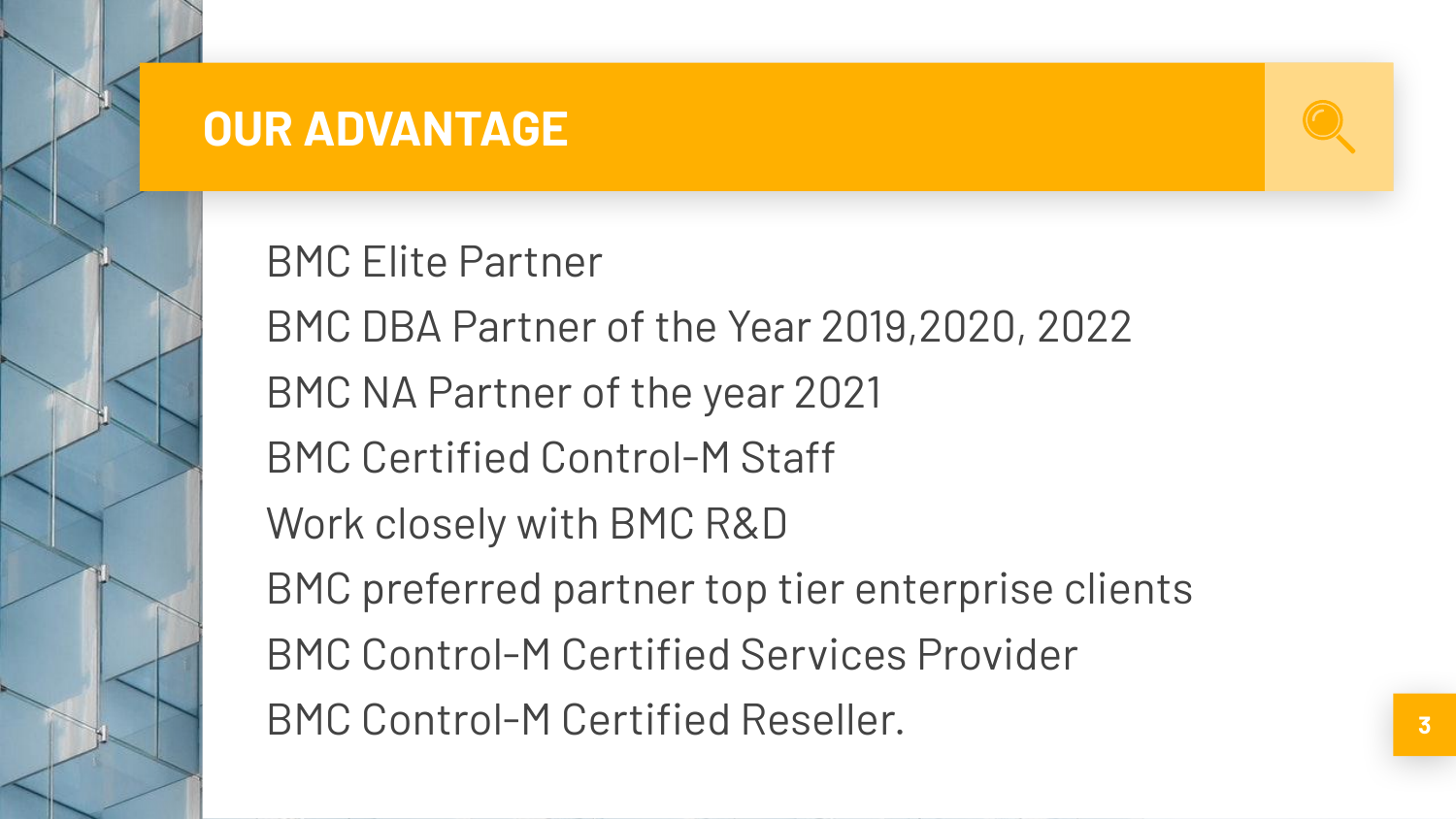

# OUR ADVANTAGE

BMC Elite Partner
BMC DBA Partner of the Year 2019,2020, 2022
BMC NA Partner of the year 2021
BMC Certified Control-M Staff
Work closely with BMC R&D
BMC preferred partner top tier enterprise clients
BMC Control-M Certified Services Provider
BMC Control-M Certified Reseller.
3